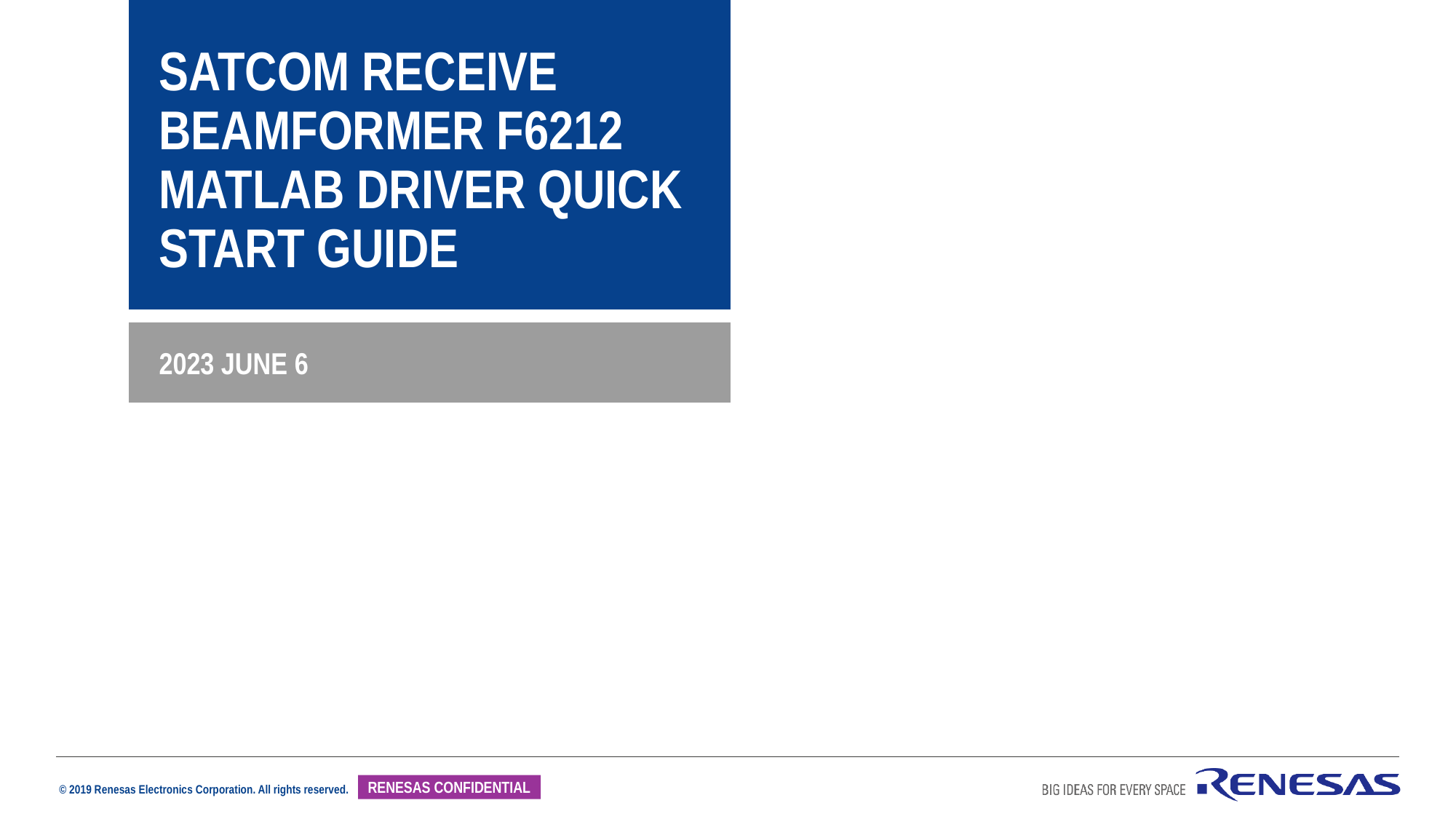

SATCOM Receive BEAMFORMER F6212
MATLAB Driver Quick Start Guide
2023 JUNE 6